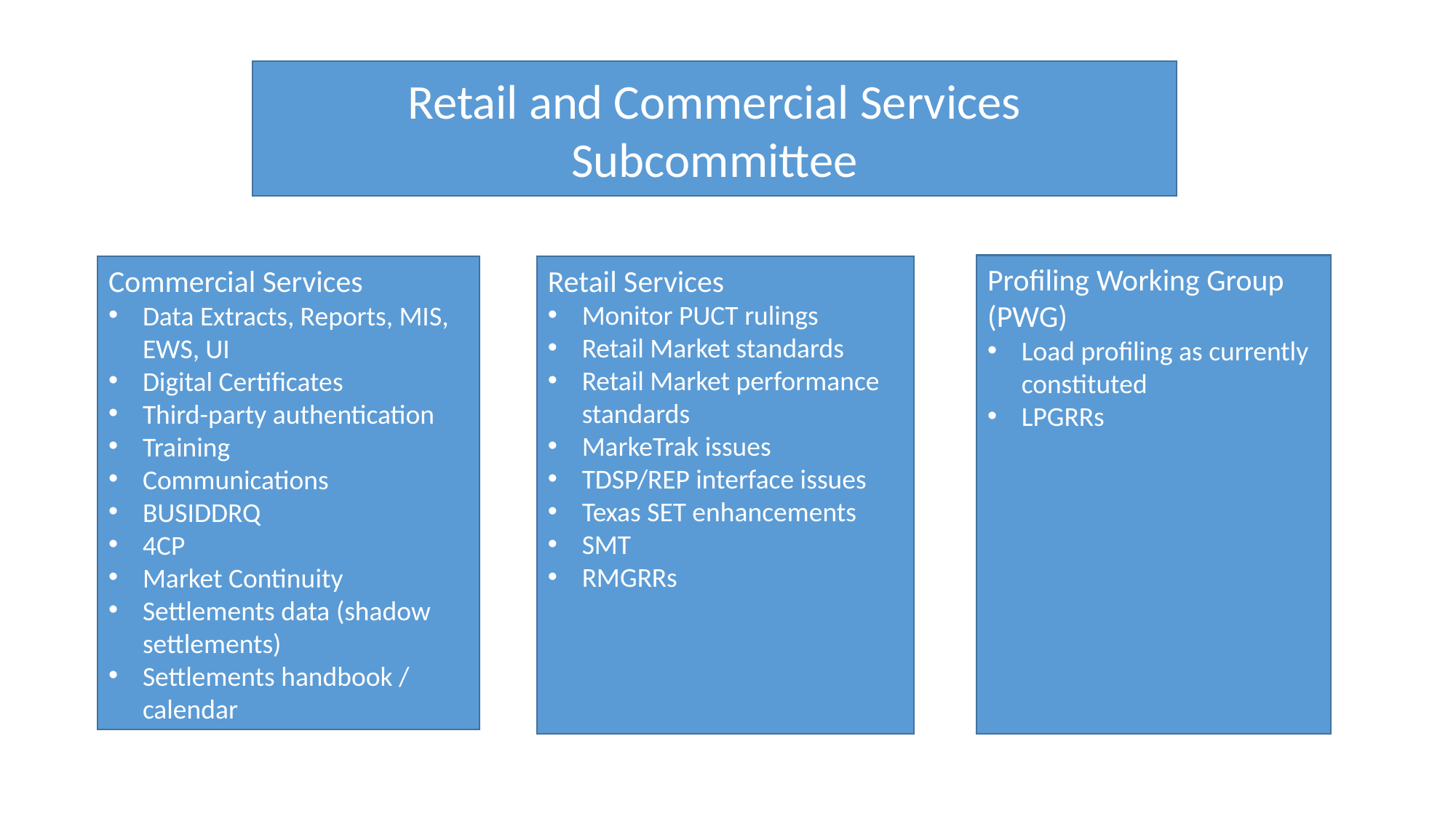

Retail and Commercial Services Subcommittee
Profiling Working Group (PWG)
Load profiling as currently constituted
LPGRRs

Commercial Services
Data Extracts, Reports, MIS, EWS, UI
Digital Certificates
Third-party authentication
Training
Communications
BUSIDDRQ
4CP
Market Continuity
Settlements data (shadow settlements)
Settlements handbook / calendar
Retail Services
Monitor PUCT rulings
Retail Market standards
Retail Market performance standards
MarkeTrak issues
TDSP/REP interface issues
Texas SET enhancements
SMT
RMGRRs